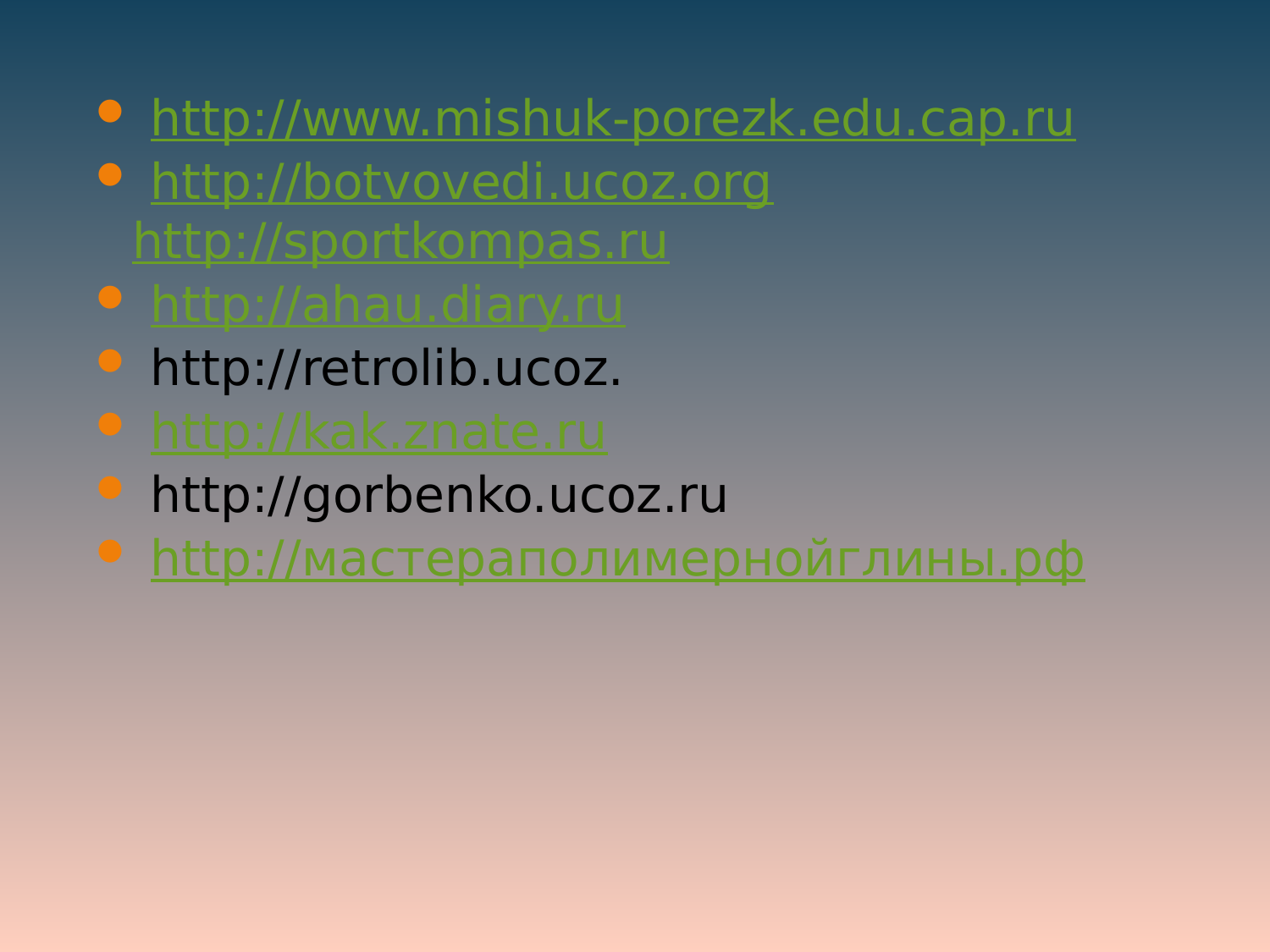

http://www.mishuk-porezk.edu.cap.ru
 http://botvovedi.ucoz.org http://sportkompas.ru
 http://ahau.diary.ru
 http://retrolib.ucoz.
 http://kak.znate.ru
 http://gorbenko.ucoz.ru
 http://мастераполимернойглины.рф

#